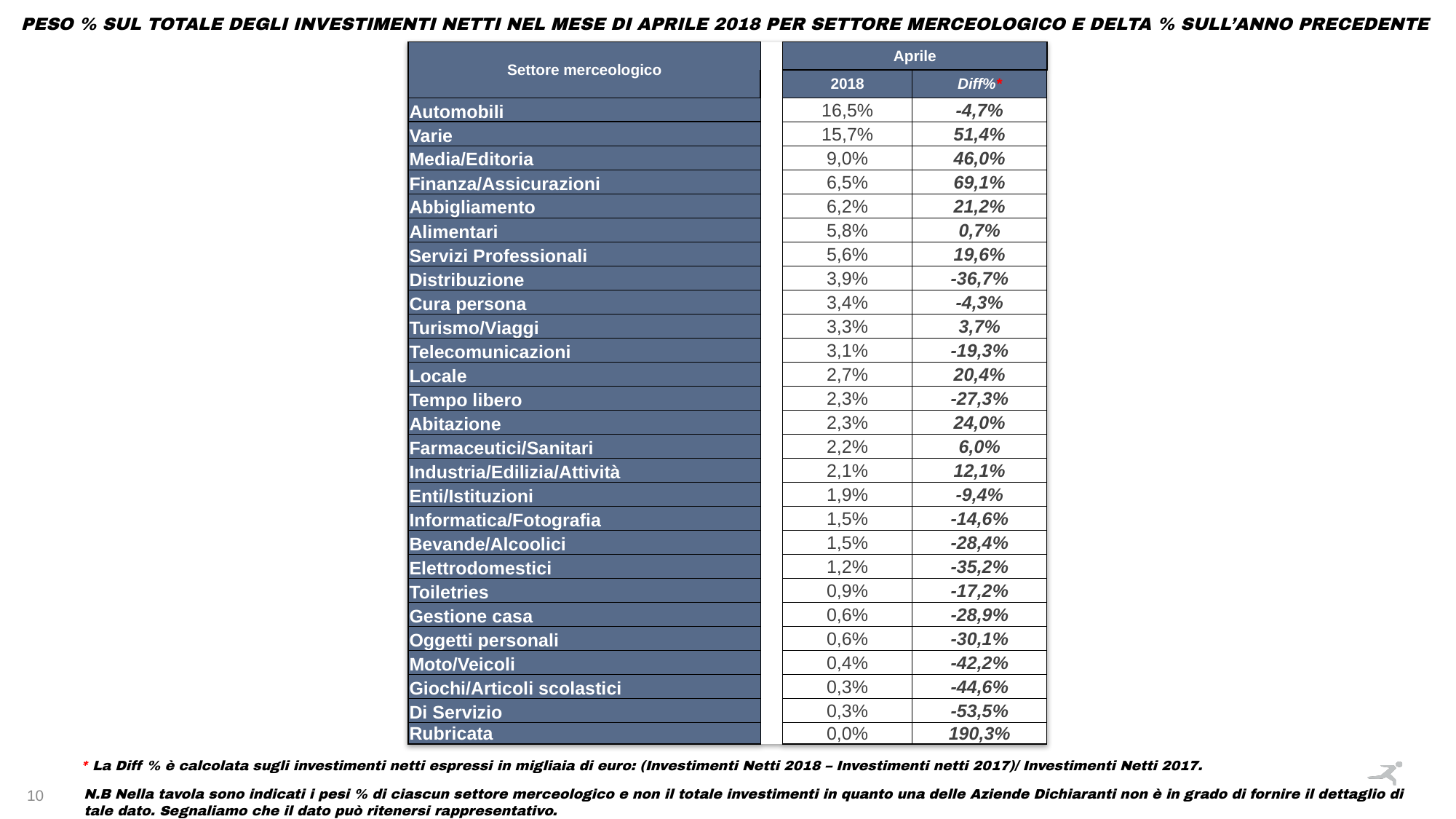

PESO % SUL TOTALE DEGLI INVESTIMENTI NETTI nel mese di APRILE 2018 PER SETTORE MERCEOLOGICO e delta % sull’anno precedente
| Settore merceologico |  | Aprile |  |
| --- | --- | --- | --- |
|  |  | 2018 | Diff%\* |
| Automobili |  | 16,5% | -4,7% |
| Varie |  | 15,7% | 51,4% |
| Media/Editoria |  | 9,0% | 46,0% |
| Finanza/Assicurazioni |  | 6,5% | 69,1% |
| Abbigliamento |  | 6,2% | 21,2% |
| Alimentari |  | 5,8% | 0,7% |
| Servizi Professionali |  | 5,6% | 19,6% |
| Distribuzione |  | 3,9% | -36,7% |
| Cura persona |  | 3,4% | -4,3% |
| Turismo/Viaggi |  | 3,3% | 3,7% |
| Telecomunicazioni |  | 3,1% | -19,3% |
| Locale |  | 2,7% | 20,4% |
| Tempo libero |  | 2,3% | -27,3% |
| Abitazione |  | 2,3% | 24,0% |
| Farmaceutici/Sanitari |  | 2,2% | 6,0% |
| Industria/Edilizia/Attività |  | 2,1% | 12,1% |
| Enti/Istituzioni |  | 1,9% | -9,4% |
| Informatica/Fotografia |  | 1,5% | -14,6% |
| Bevande/Alcoolici |  | 1,5% | -28,4% |
| Elettrodomestici |  | 1,2% | -35,2% |
| Toiletries |  | 0,9% | -17,2% |
| Gestione casa |  | 0,6% | -28,9% |
| Oggetti personali |  | 0,6% | -30,1% |
| Moto/Veicoli |  | 0,4% | -42,2% |
| Giochi/Articoli scolastici |  | 0,3% | -44,6% |
| Di Servizio |  | 0,3% | -53,5% |
| Rubricata |  | 0,0% | 190,3% |
* La Diff % è calcolata sugli investimenti netti espressi in migliaia di euro: (Investimenti Netti 2018 – Investimenti netti 2017)/ Investimenti Netti 2017.
10
N.B Nella tavola sono indicati i pesi % di ciascun settore merceologico e non il totale investimenti in quanto una delle Aziende Dichiaranti non è in grado di fornire il dettaglio di tale dato. Segnaliamo che il dato può ritenersi rappresentativo.